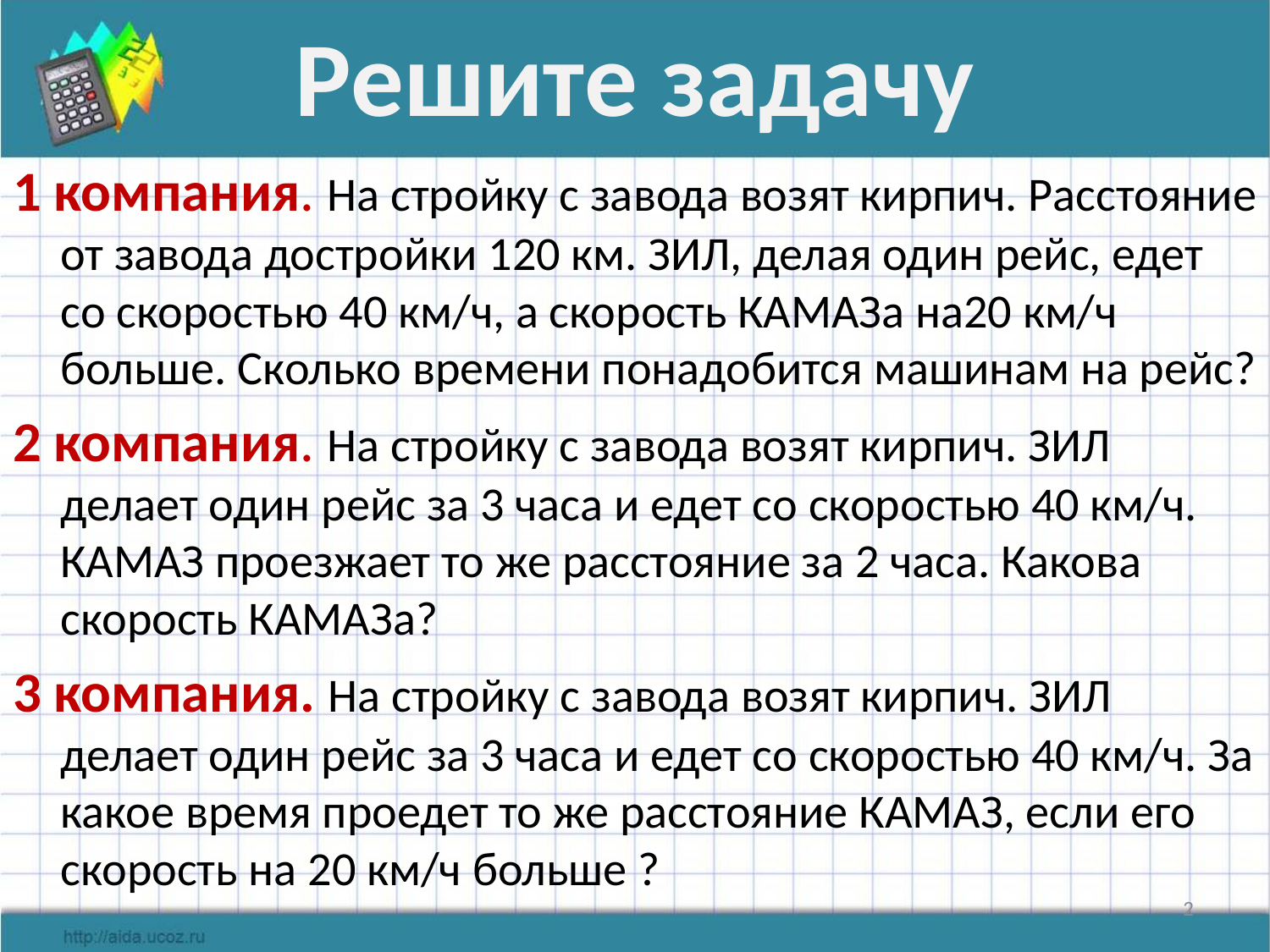

# Решите задачу
1 компания. На стройку с завода возят кирпич. Расстояние от завода достройки 120 км. ЗИЛ, делая один рейс, едет со скоростью 40 км/ч, а скорость КАМАЗа на20 км/ч больше. Сколько времени понадобится машинам на рейс?
2 компания. На стройку с завода возят кирпич. ЗИЛ делает один рейс за 3 часа и едет со скоростью 40 км/ч. КАМАЗ проезжает то же расстояние за 2 часа. Какова скорость КАМАЗа?
3 компания. На стройку с завода возят кирпич. ЗИЛ делает один рейс за 3 часа и едет со скоростью 40 км/ч. За какое время проедет то же расстояние КАМАЗ, если его скорость на 20 км/ч больше ?

2